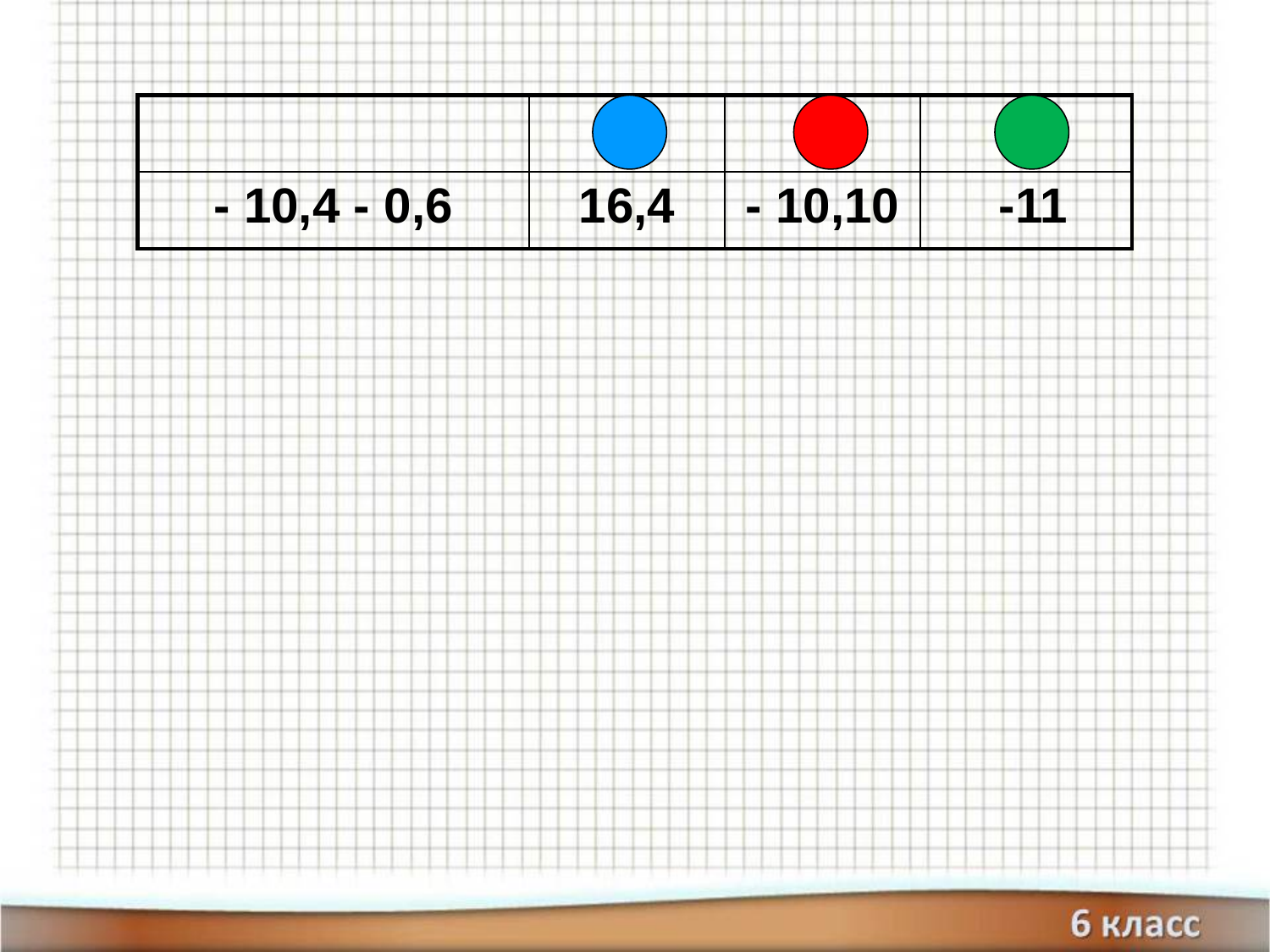

|  |  |  |  |
| --- | --- | --- | --- |
| - 10,4 - 0,6 | 16,4 | - 10,10 | -11 |